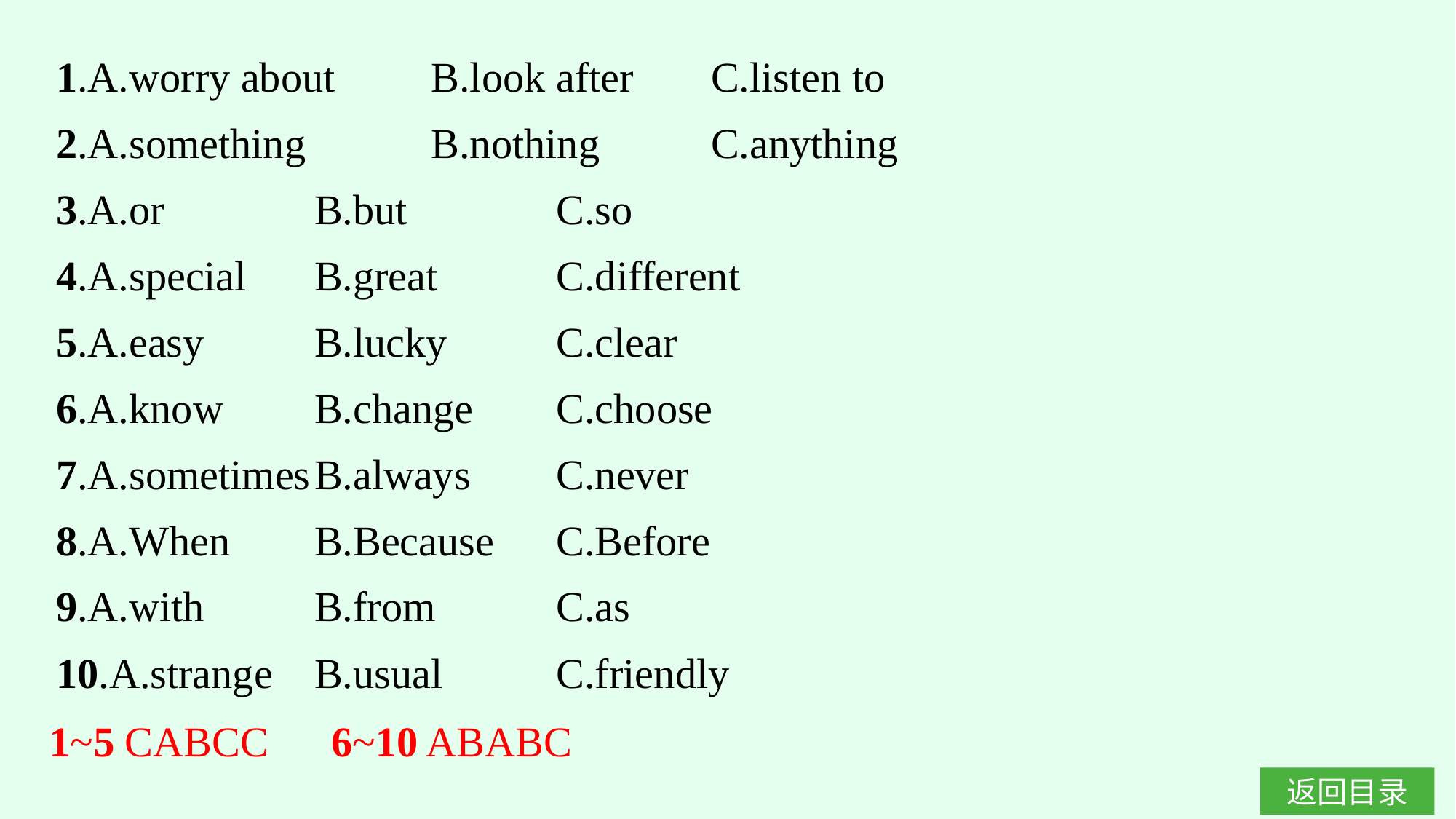

1.A.worry about     	B.look after     	C.listen to
2.A.something		B.nothing		C.anything
3.A.or		B.but		C.so
4.A.special	B.great	C.different
5.A.easy	B.lucky	C.clear
6.A.know	B.change	C.choose
7.A.sometimes	B.always	C.never
8.A.When	B.Because	C.Before
9.A.with	B.from	C.as
10.A.strange	B.usual	C.friendly
1~5 CABCC　6~10 ABABC